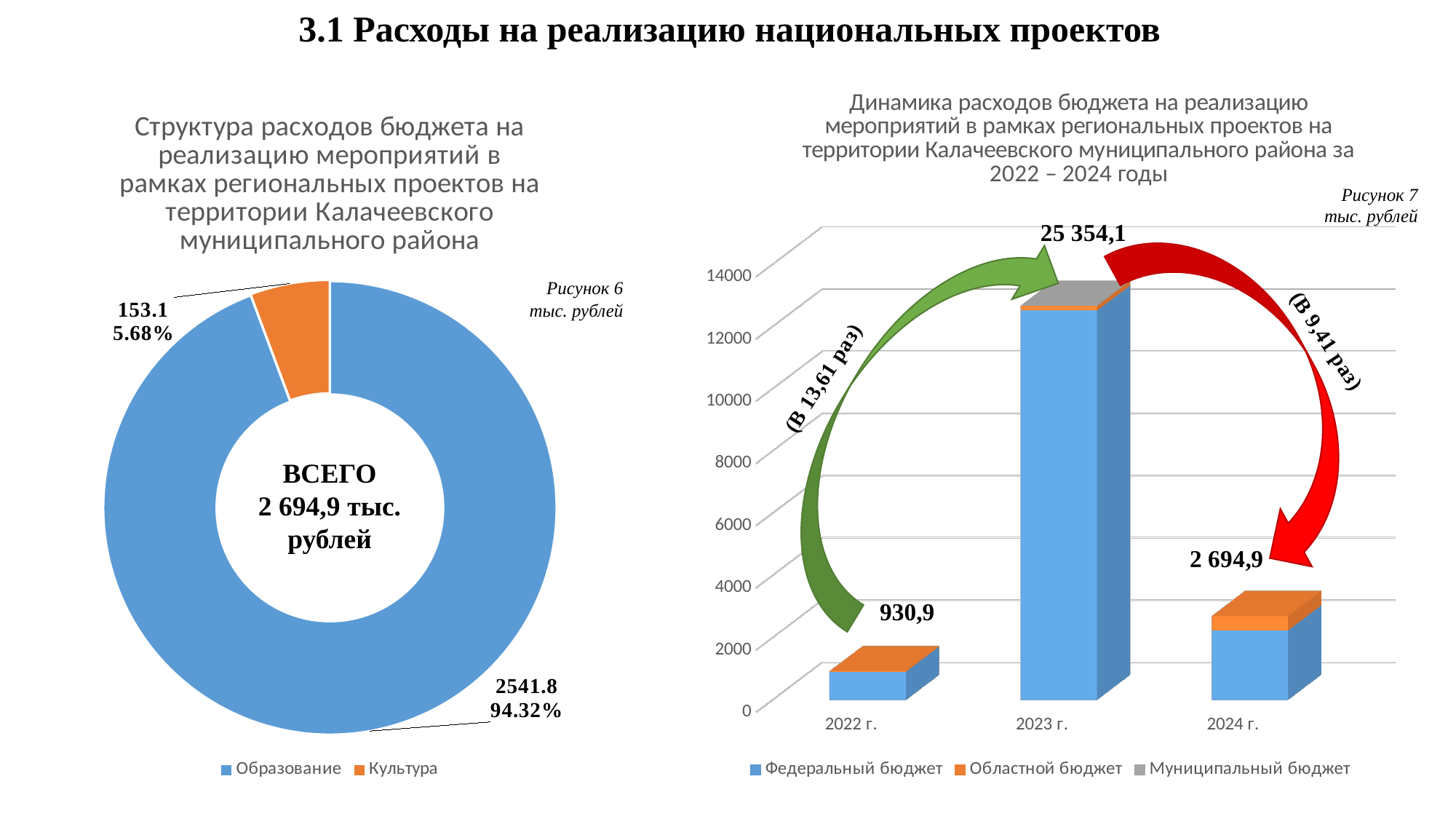

# 3.1 Расходы на реализацию национальных проектов

[unsupported chart]

### Chart:

| Category | Структура расходов бюджета на реализацию мероприятий в рамках региональных проектов на территории Калачеевского муниципального района |
|---|---|
| Образование | 2541.8 |
| Культура | 153.1 |
Рисунок 7
тыс. рублей
Рисунок 6
тыс. рублей

ВСЕГО
2 694,9 тыс.
рублей
930,9